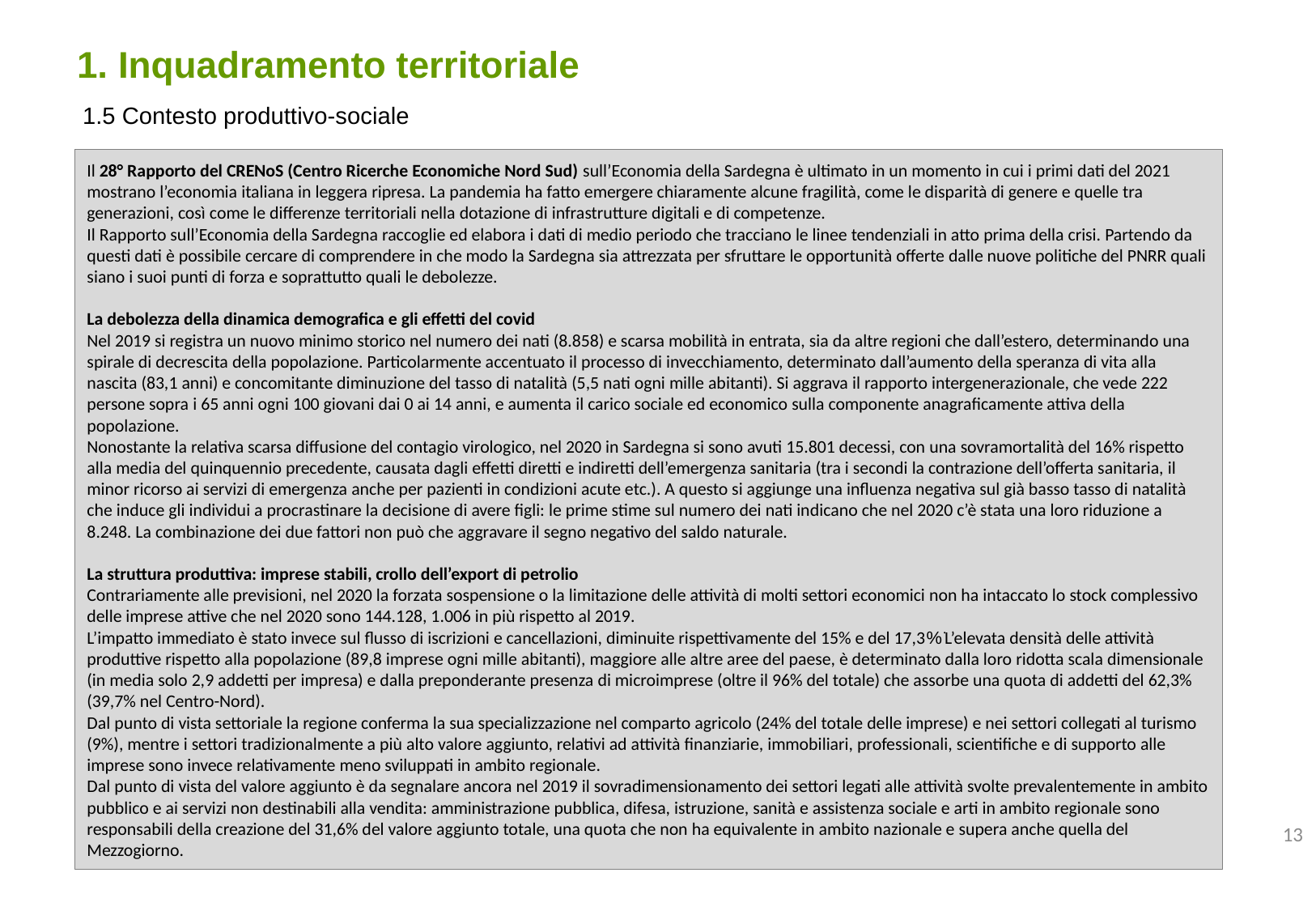

1. Inquadramento territoriale
1.5 Contesto produttivo-sociale

Il 28° Rapporto del CRENoS (Centro Ricerche Economiche Nord Sud) sull’Economia della Sardegna è ultimato in un momento in cui i primi dati del 2021 mostrano l’economia italiana in leggera ripresa. La pandemia ha fatto emergere chiaramente alcune fragilità, come le disparità di genere e quelle tra generazioni, così come le differenze territoriali nella dotazione di infrastrutture digitali e di competenze.
Il Rapporto sull’Economia della Sardegna raccoglie ed elabora i dati di medio periodo che tracciano le linee tendenziali in atto prima della crisi. Partendo da questi dati è possibile cercare di comprendere in che modo la Sardegna sia attrezzata per sfruttare le opportunità offerte dalle nuove politiche del PNRR quali siano i suoi punti di forza e soprattutto quali le debolezze.

La debolezza della dinamica demografica e gli effetti del covid
Nel 2019 si registra un nuovo minimo storico nel numero dei nati (8.858) e scarsa mobilità in entrata, sia da altre regioni che dall’estero, determinando una spirale di decrescita della popolazione. Particolarmente accentuato il processo di invecchiamento, determinato dall’aumento della speranza di vita alla nascita (83,1 anni) e concomitante diminuzione del tasso di natalità (5,5 nati ogni mille abitanti). Si aggrava il rapporto intergenerazionale, che vede 222 persone sopra i 65 anni ogni 100 giovani dai 0 ai 14 anni, e aumenta il carico sociale ed economico sulla componente anagraficamente attiva della popolazione.
Nonostante la relativa scarsa diffusione del contagio virologico, nel 2020 in Sardegna si sono avuti 15.801 decessi, con una sovramortalità del 16% rispetto alla media del quinquennio precedente, causata dagli effetti diretti e indiretti dell’emergenza sanitaria (tra i secondi la contrazione dell’offerta sanitaria, il minor ricorso ai servizi di emergenza anche per pazienti in condizioni acute etc.). A questo si aggiunge una influenza negativa sul già basso tasso di natalità che induce gli individui a procrastinare la decisione di avere figli: le prime stime sul numero dei nati indicano che nel 2020 c’è stata una loro riduzione a 8.248. La combinazione dei due fattori non può che aggravare il segno negativo del saldo naturale.

La struttura produttiva: imprese stabili, crollo dell’export di petrolio
Contrariamente alle previsioni, nel 2020 la forzata sospensione o la limitazione delle attività di molti settori economici non ha intaccato lo stock complessivo delle imprese attive che nel 2020 sono 144.128, 1.006 in più rispetto al 2019.
L’impatto immediato è stato invece sul flusso di iscrizioni e cancellazioni, diminuite rispettivamente del 15% e del 17,3%͘ L’elevata densità delle attività produttive rispetto alla popolazione (89,8 imprese ogni mille abitanti), maggiore alle altre aree del paese, è determinato dalla loro ridotta scala dimensionale (in media solo 2,9 addetti per impresa) e dalla preponderante presenza di microimprese (oltre il 96% del totale) che assorbe una quota di addetti del 62,3% (39,7% nel Centro-Nord).
Dal punto di vista settoriale la regione conferma la sua specializzazione nel comparto agricolo (24% del totale delle imprese) e nei settori collegati al turismo (9%), mentre i settori tradizionalmente a più alto valore aggiunto, relativi ad attività finanziarie, immobiliari, professionali, scientifiche e di supporto alle imprese sono invece relativamente meno sviluppati in ambito regionale.
Dal punto di vista del valore aggiunto è da segnalare ancora nel 2019 il sovradimensionamento dei settori legati alle attività svolte prevalentemente in ambito pubblico e ai servizi non destinabili alla vendita: amministrazione pubblica, difesa, istruzione, sanità e assistenza sociale e arti in ambito regionale sono responsabili della creazione del 31,6% del valore aggiunto totale, una quota che non ha equivalente in ambito nazionale e supera anche quella del Mezzogiorno.

13